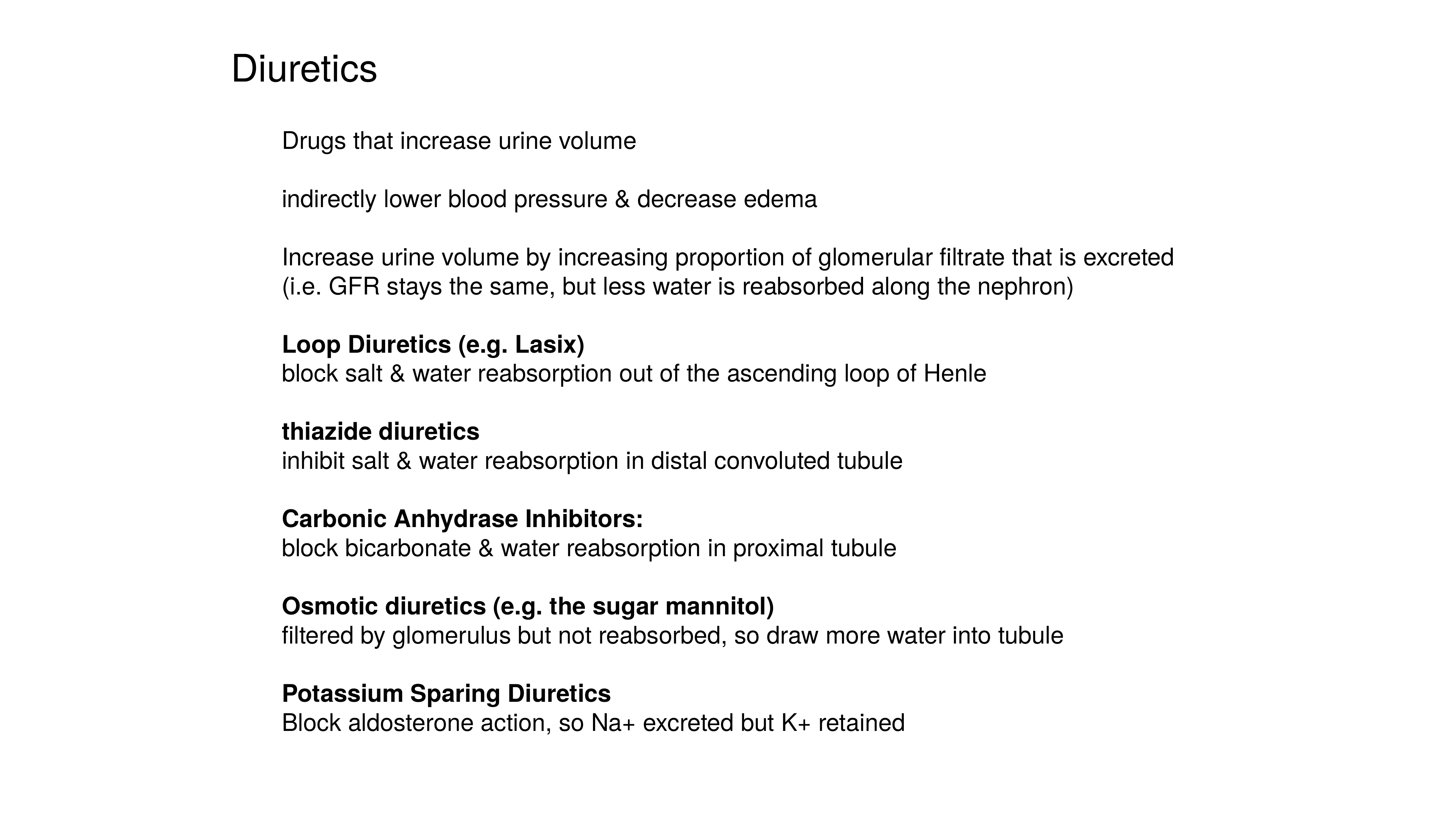

Diuretics
Drugs that increase urine volume

indirectly lower blood pressure & decrease edema

Increase urine volume by increasing proportion of glomerular filtrate that is excreted
(i.e. GFR stays the same, but less water is reabsorbed along the nephron)

Loop Diuretics (e.g. Lasix)
block salt & water reabsorption out of the ascending loop of Henle

thiazide diuretics
inhibit salt & water reabsorption in distal convoluted tubule

Carbonic Anhydrase Inhibitors:
block bicarbonate & water reabsorption in proximal tubule

Osmotic diuretics (e.g. the sugar mannitol)
filtered by glomerulus but not reabsorbed, so draw more water into tubule

Potassium Sparing Diuretics
Block aldosterone action, so Na+ excreted but K+ retained